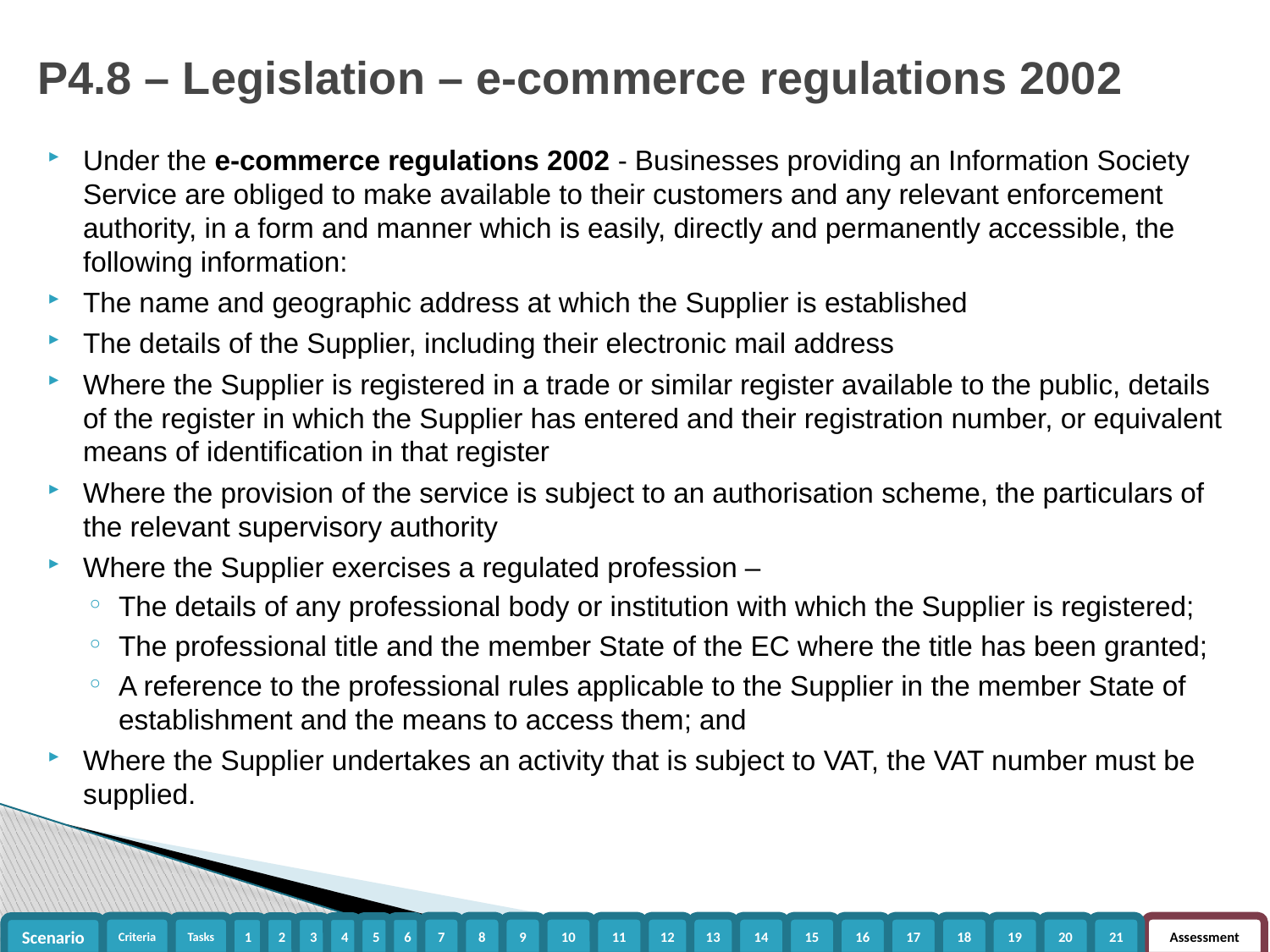

# P4.8 – Legislation – e-commerce regulations 2002
Under the e-commerce regulations 2002 - Businesses providing an Information Society Service are obliged to make available to their customers and any relevant enforcement authority, in a form and manner which is easily, directly and permanently accessible, the following information:
The name and geographic address at which the Supplier is established
The details of the Supplier, including their electronic mail address
Where the Supplier is registered in a trade or similar register available to the public, details of the register in which the Supplier has entered and their registration number, or equivalent means of identification in that register
Where the provision of the service is subject to an authorisation scheme, the particulars of the relevant supervisory authority
Where the Supplier exercises a regulated profession –
The details of any professional body or institution with which the Supplier is registered;
The professional title and the member State of the EC where the title has been granted;
A reference to the professional rules applicable to the Supplier in the member State of establishment and the means to access them; and
Where the Supplier undertakes an activity that is subject to VAT, the VAT number must be supplied.